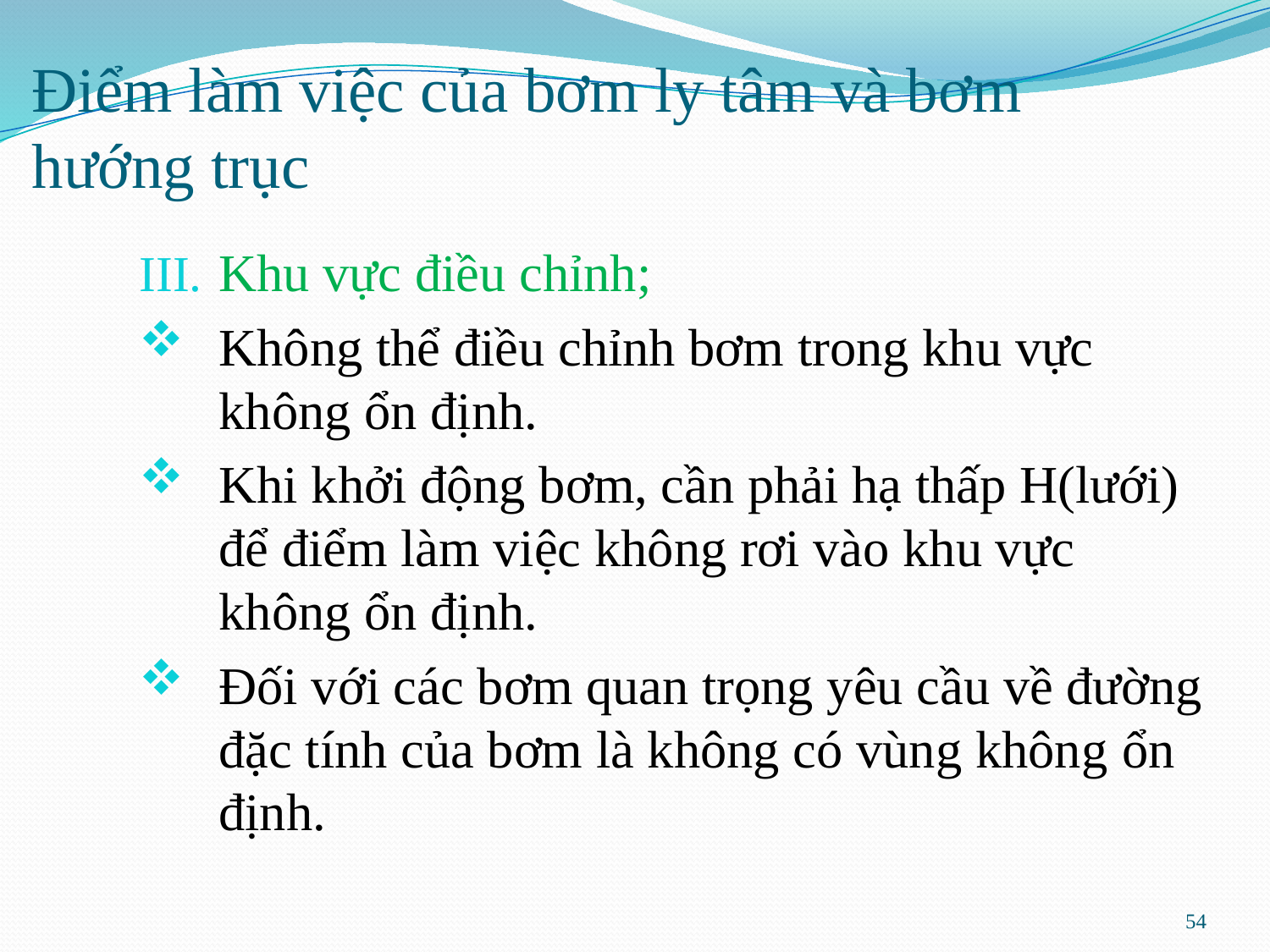

# Điểm làm việc của bơm ly tâm và bơm hướng trục
Khu vực điều chỉnh;
Không thể điều chỉnh bơm trong khu vực không ổn định.
Khi khởi động bơm, cần phải hạ thấp H(lưới) để điểm làm việc không rơi vào khu vực không ổn định.
Đối với các bơm quan trọng yêu cầu về đường đặc tính của bơm là không có vùng không ổn định.
54